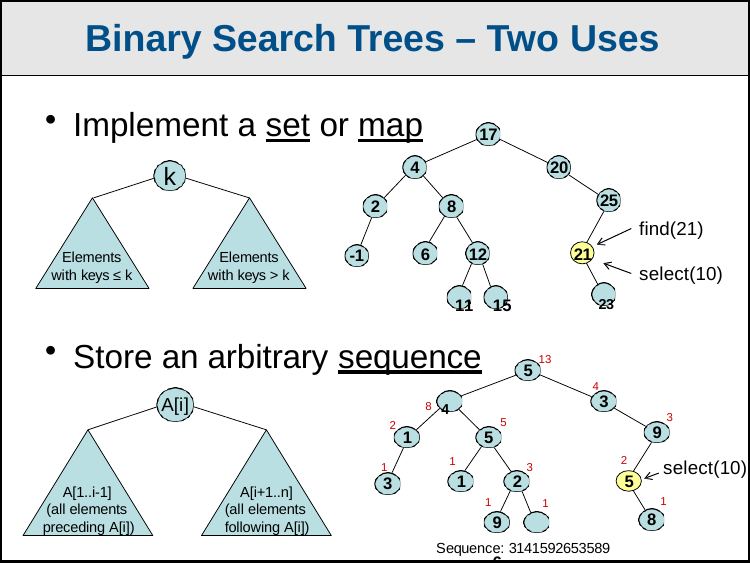

Binary Search Trees – Two Uses
Implement a set or map
17

4
20

k

25

2
8

6	12	21

find(21)

-1

Elements  with keys ≤ k
Elements  with keys > k

select(10)

11    15	23
Store an arbitrary sequence

13
5

4
8  4

3
A[i]

3
5
2
9

1
5

2
5
1
select(10)
1
3
1
3
1	2
1
9	6

A[1..i-1]
(all elements  preceding A[i])
A[i+1..n]
(all elements  following A[i])

1
8

Sequence: 3141592653589